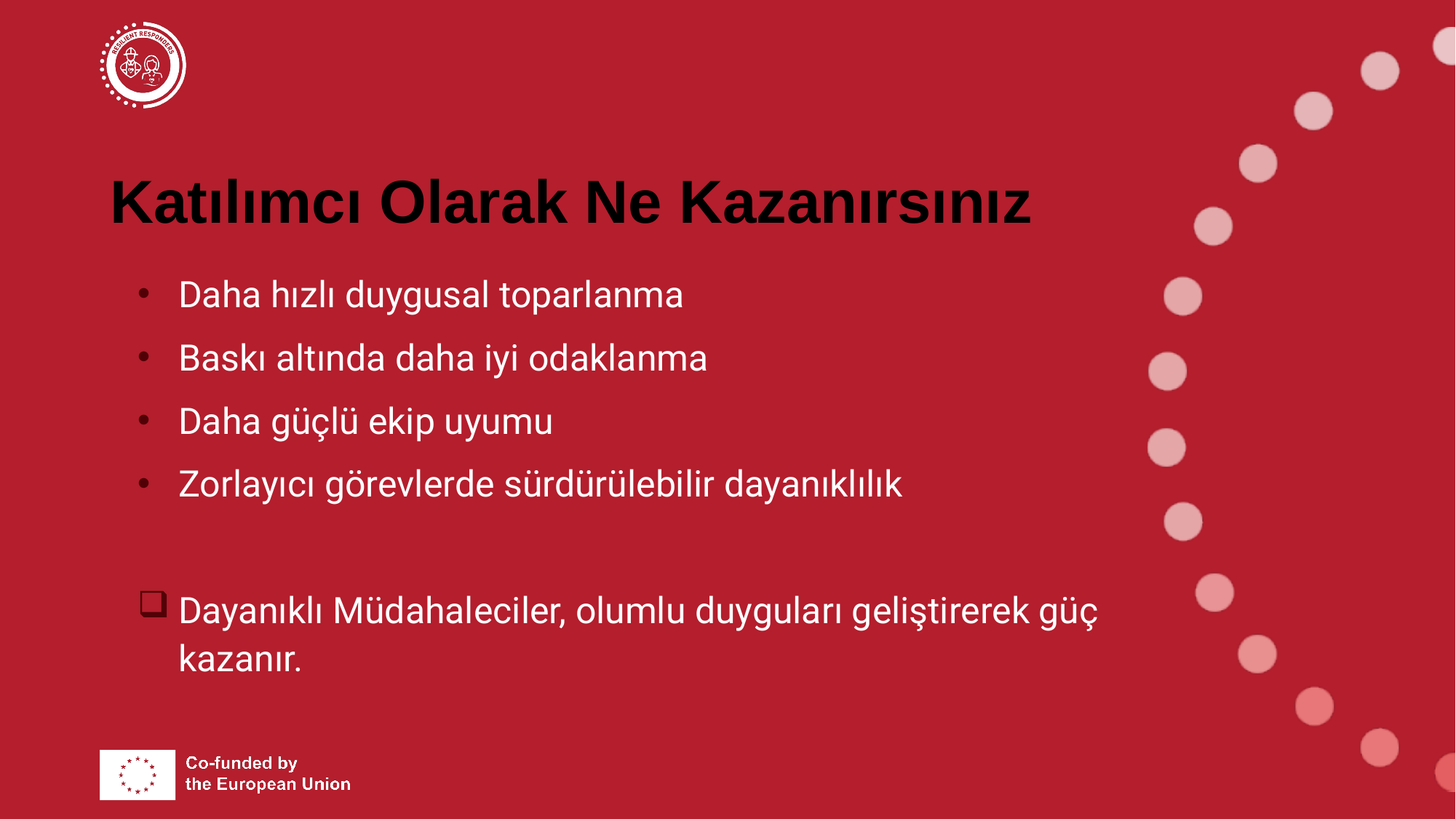

# Katılımcı Olarak Ne Kazanırsınız
Daha hızlı duygusal toparlanma
Baskı altında daha iyi odaklanma
Daha güçlü ekip uyumu
Zorlayıcı görevlerde sürdürülebilir dayanıklılık

Dayanıklı Müdahaleciler, olumlu duyguları geliştirerek güç kazanır.